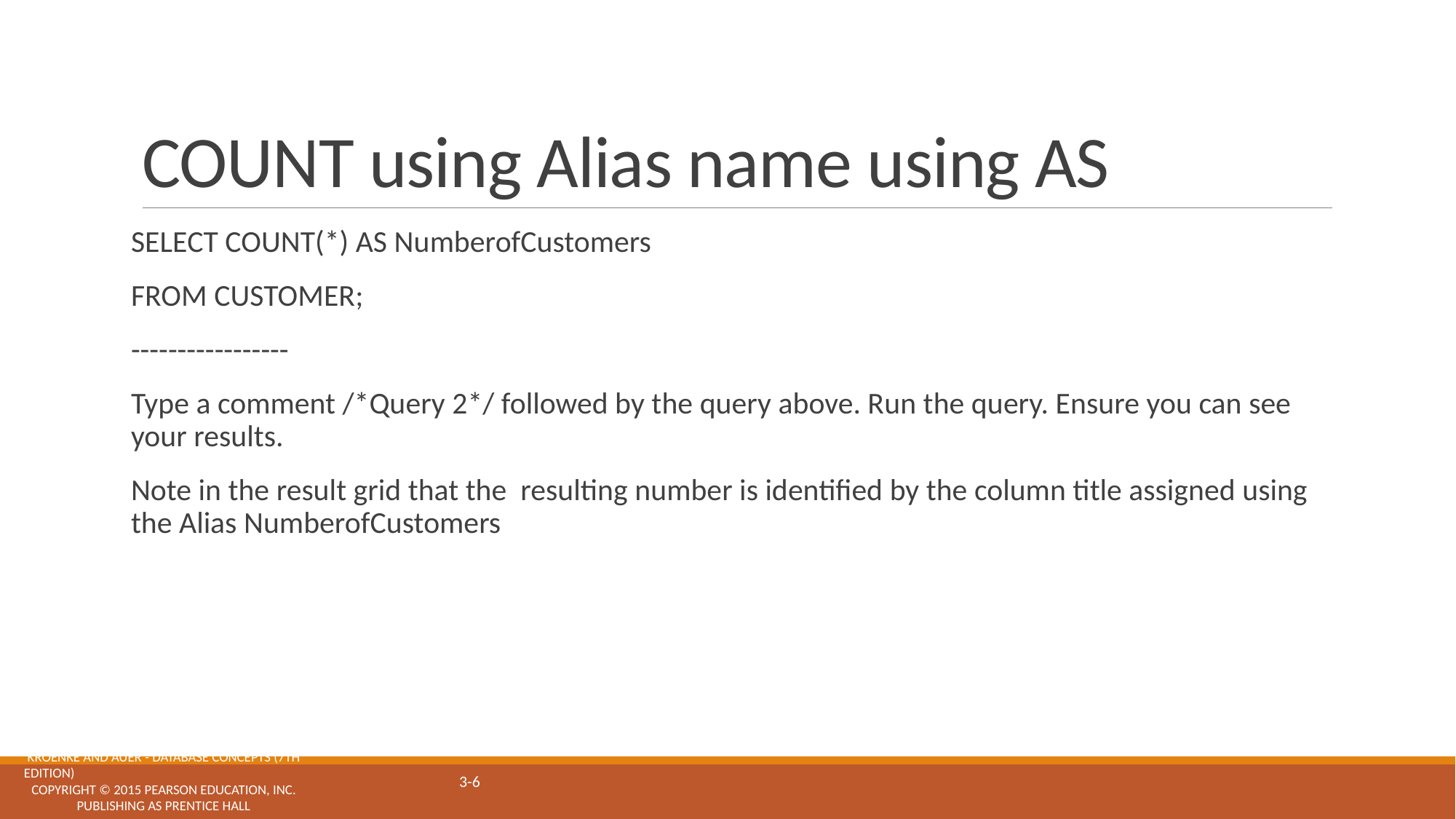

# COUNT using Alias name using AS
SELECT COUNT(*) AS NumberofCustomers
FROM CUSTOMER;
-----------------
Type a comment /*Query 2*/ followed by the query above. Run the query. Ensure you can see your results.
Note in the result grid that the  resulting number is identified by the column title assigned using the Alias NumberofCustomers

KROENKE and AUER - DATABASE CONCEPTS (7th Edition)                                                                           Copyright © 2015 Pearson Education, Inc. Publishing as Prentice Hall
3-6